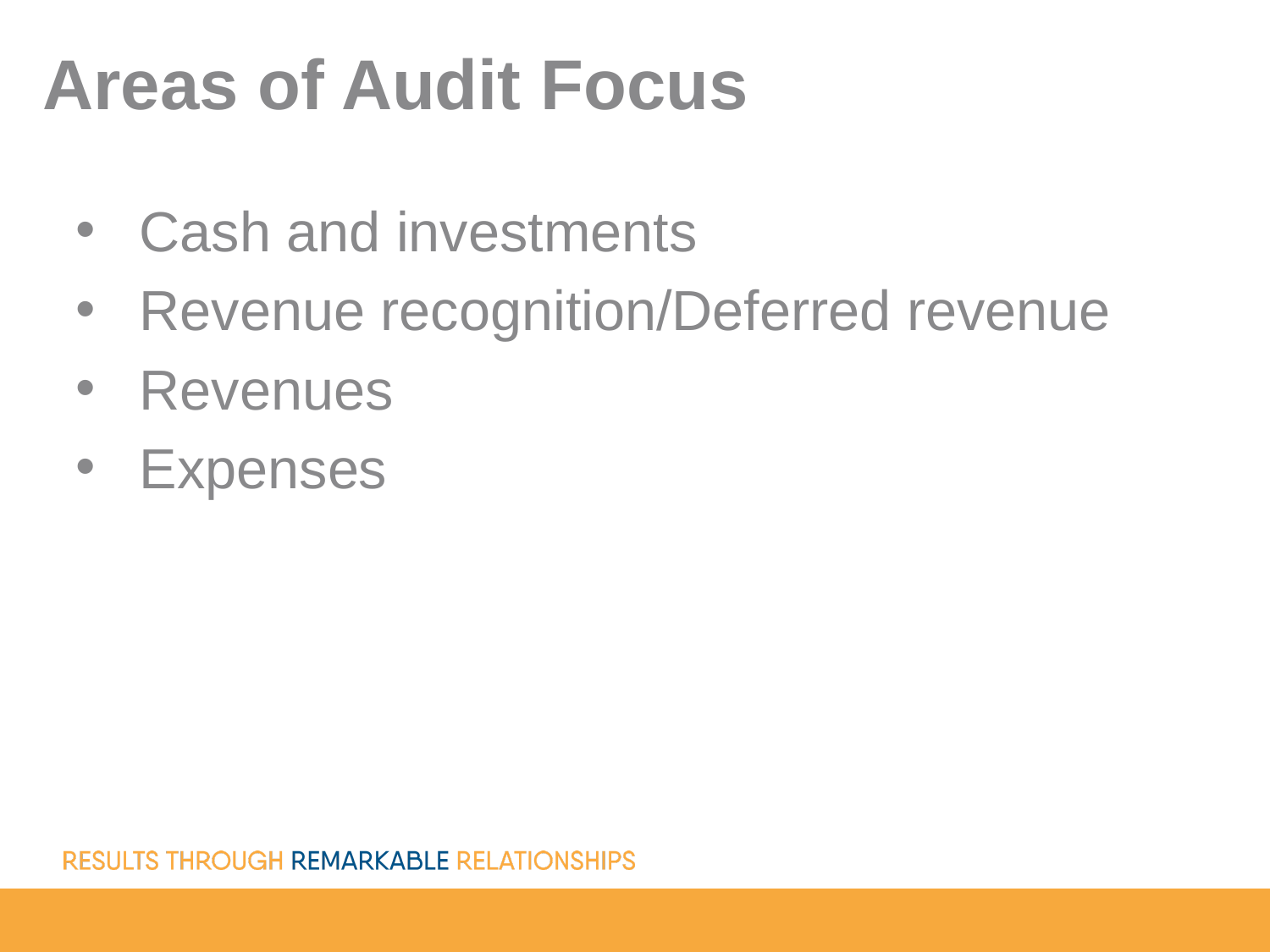

Areas of Audit Focus
Cash and investments
Revenue recognition/Deferred revenue
Revenues
Expenses